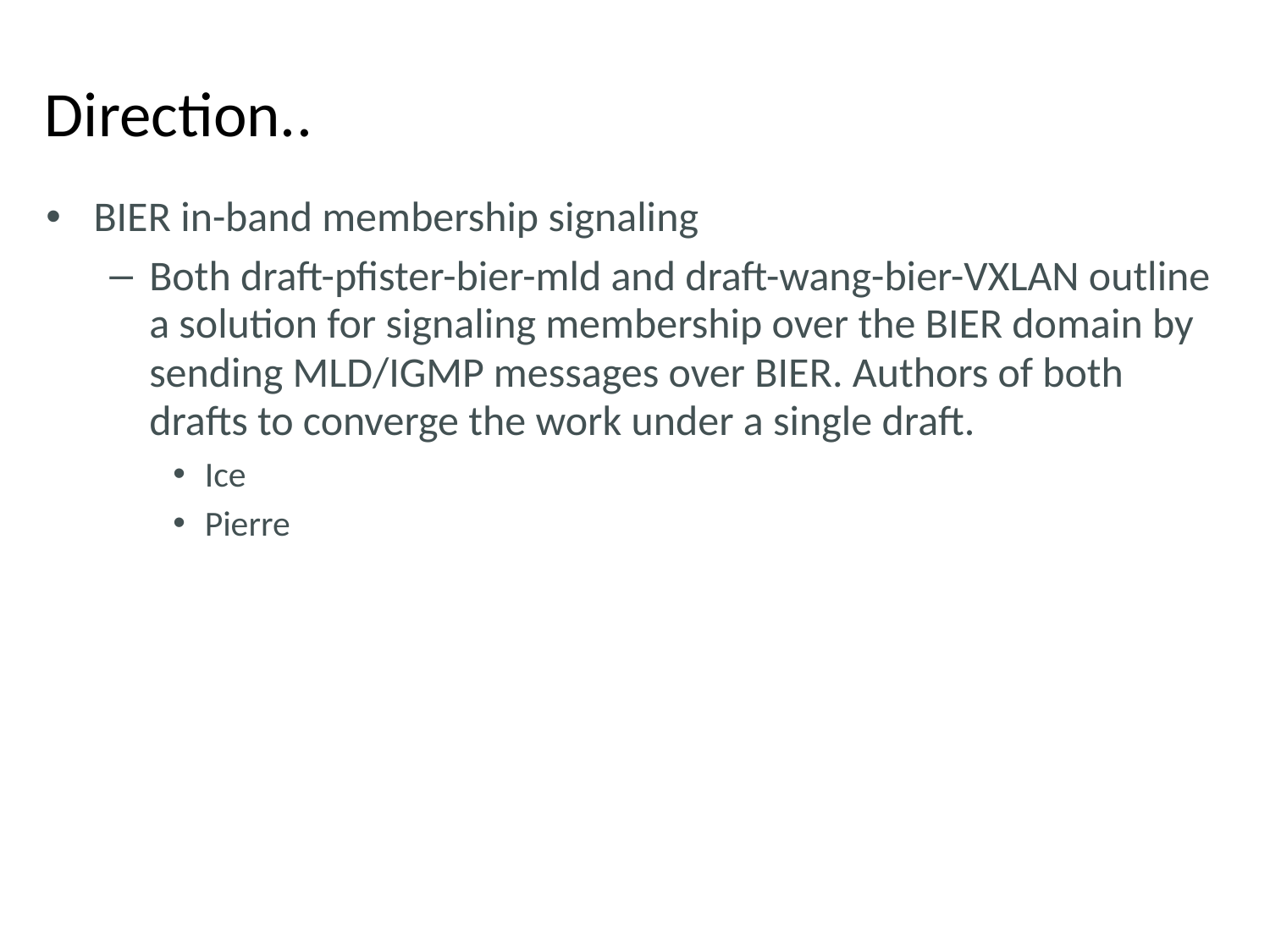

# Direction..
BIER in-band membership signaling
Both draft-pfister-bier-mld and draft-wang-bier-VXLAN outline a solution for signaling membership over the BIER domain by sending MLD/IGMP messages over BIER. Authors of both drafts to converge the work under a single draft.
Ice
Pierre